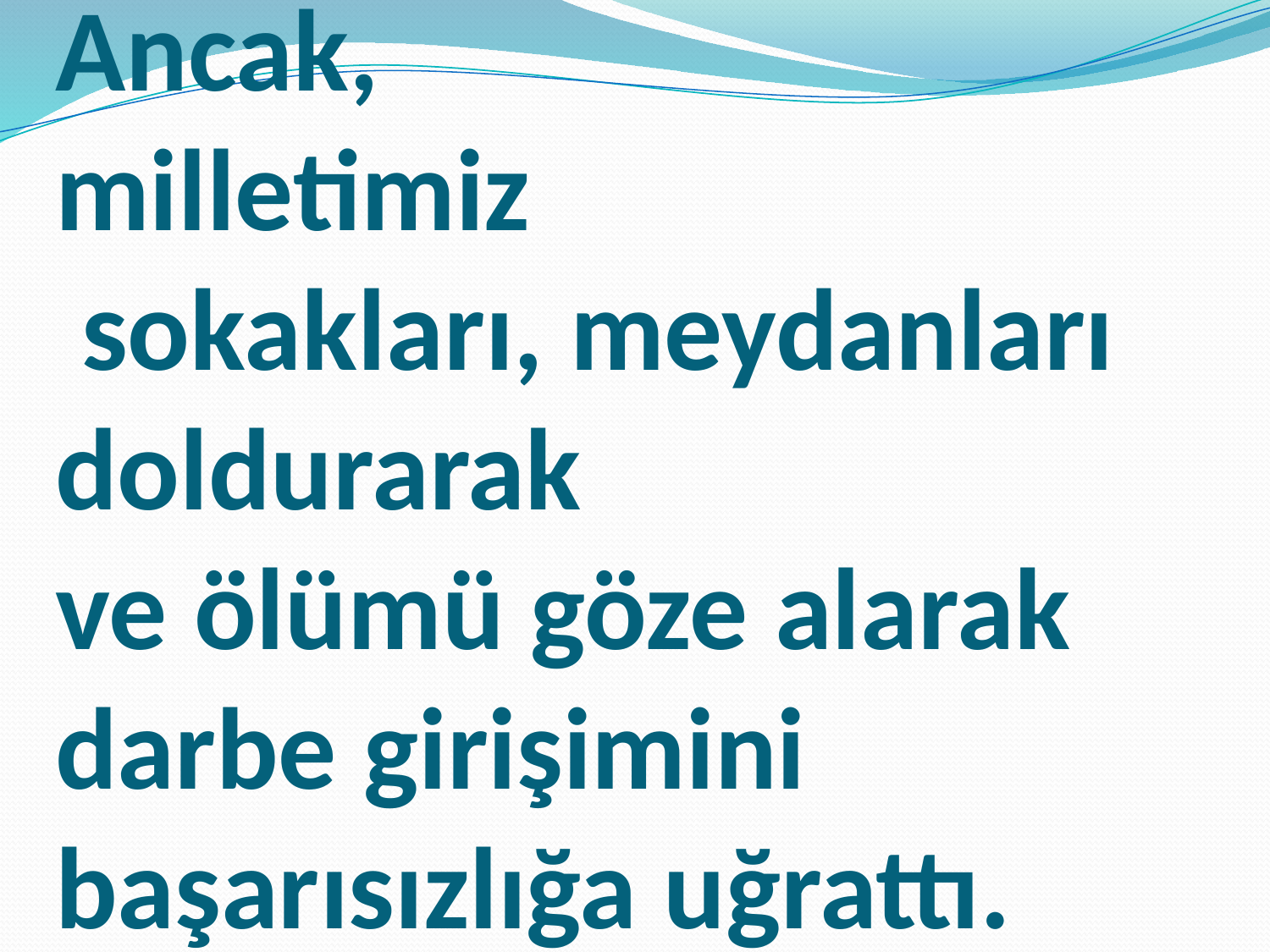

# Ancak, milletimiz sokakları, meydanları doldurarak ve ölümü göze alarak darbe girişimini başarısızlığa uğrattı.